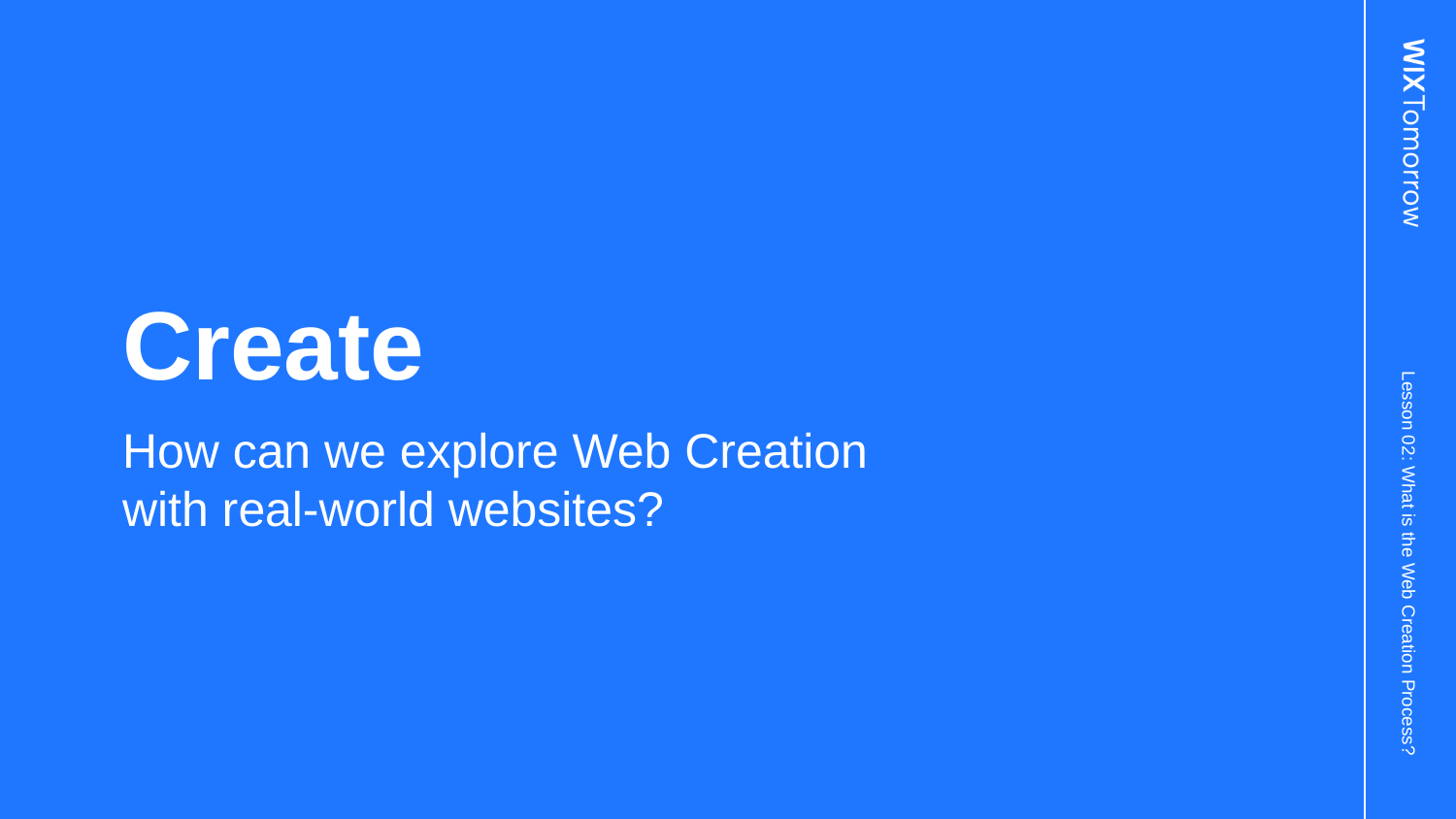

# Create
How can we explore Web Creation with real-world websites?